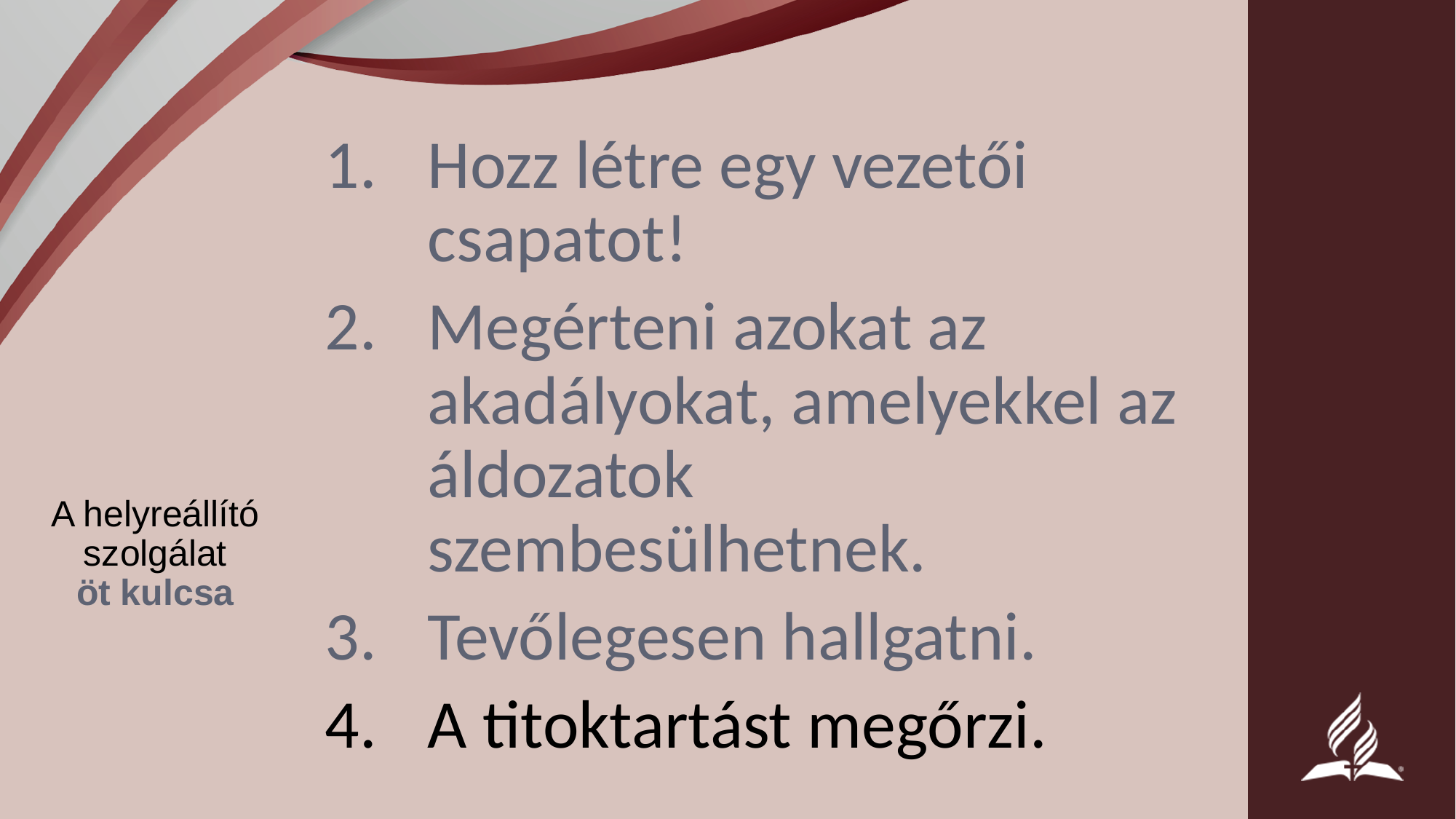

Hozz létre egy vezetői csapatot!
Megérteni azokat az akadályokat, amelyekkel az áldozatok szembesülhetnek.
Tevőlegesen hallgatni.
A titoktartást megőrzi.
# A helyreállító szolgálat öt kulcsa